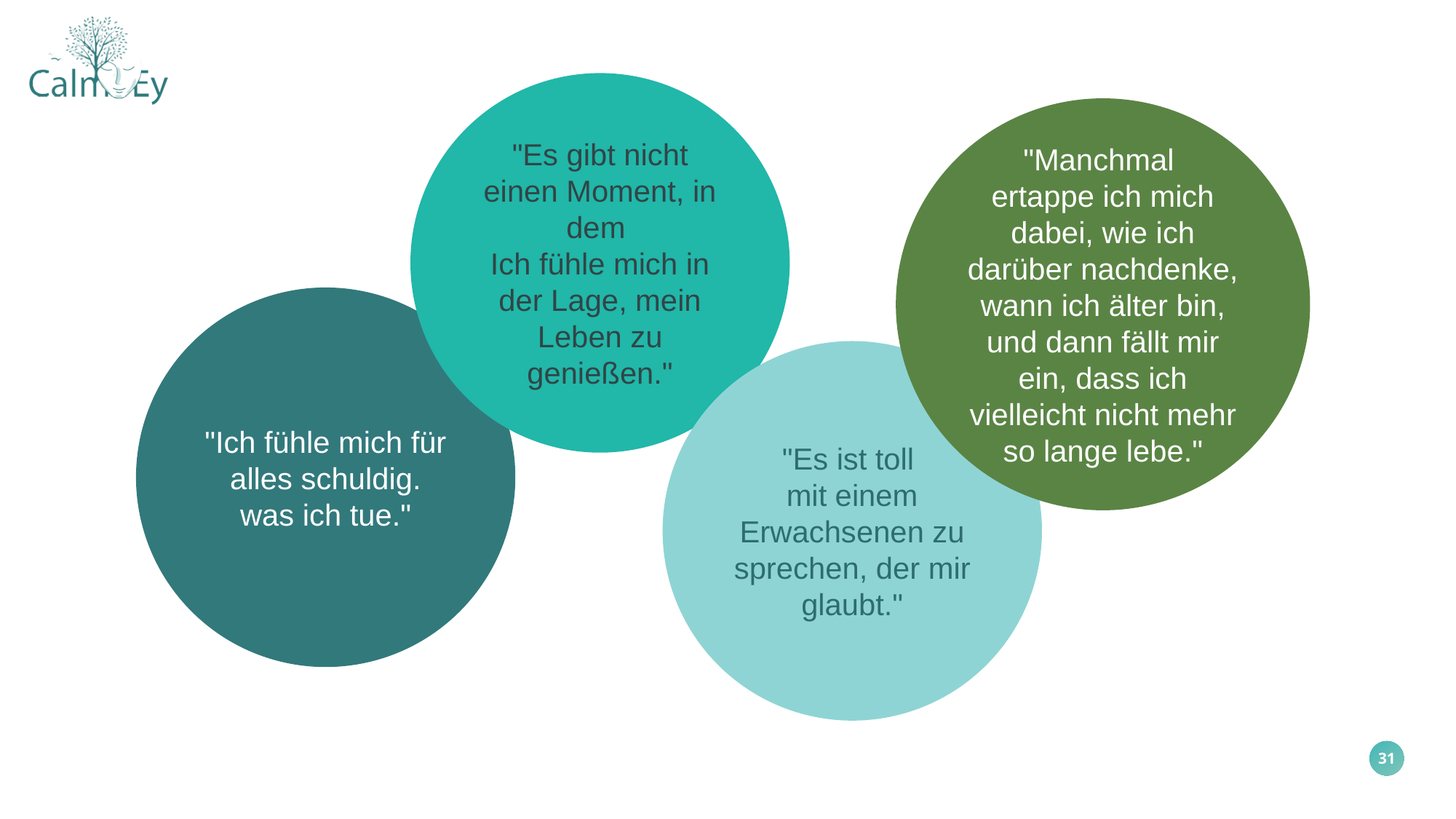

"Es gibt nicht einen Moment, in dem
Ich fühle mich in der Lage, mein Leben zu genießen."
"Manchmal
ertappe ich mich dabei, wie ich darüber nachdenke, wann ich älter bin, und dann fällt mir ein, dass ich vielleicht nicht mehr so lange lebe."
"Ich fühle mich für alles schuldig.
was ich tue."
"Es ist toll
mit einem Erwachsenen zu sprechen, der mir glaubt."